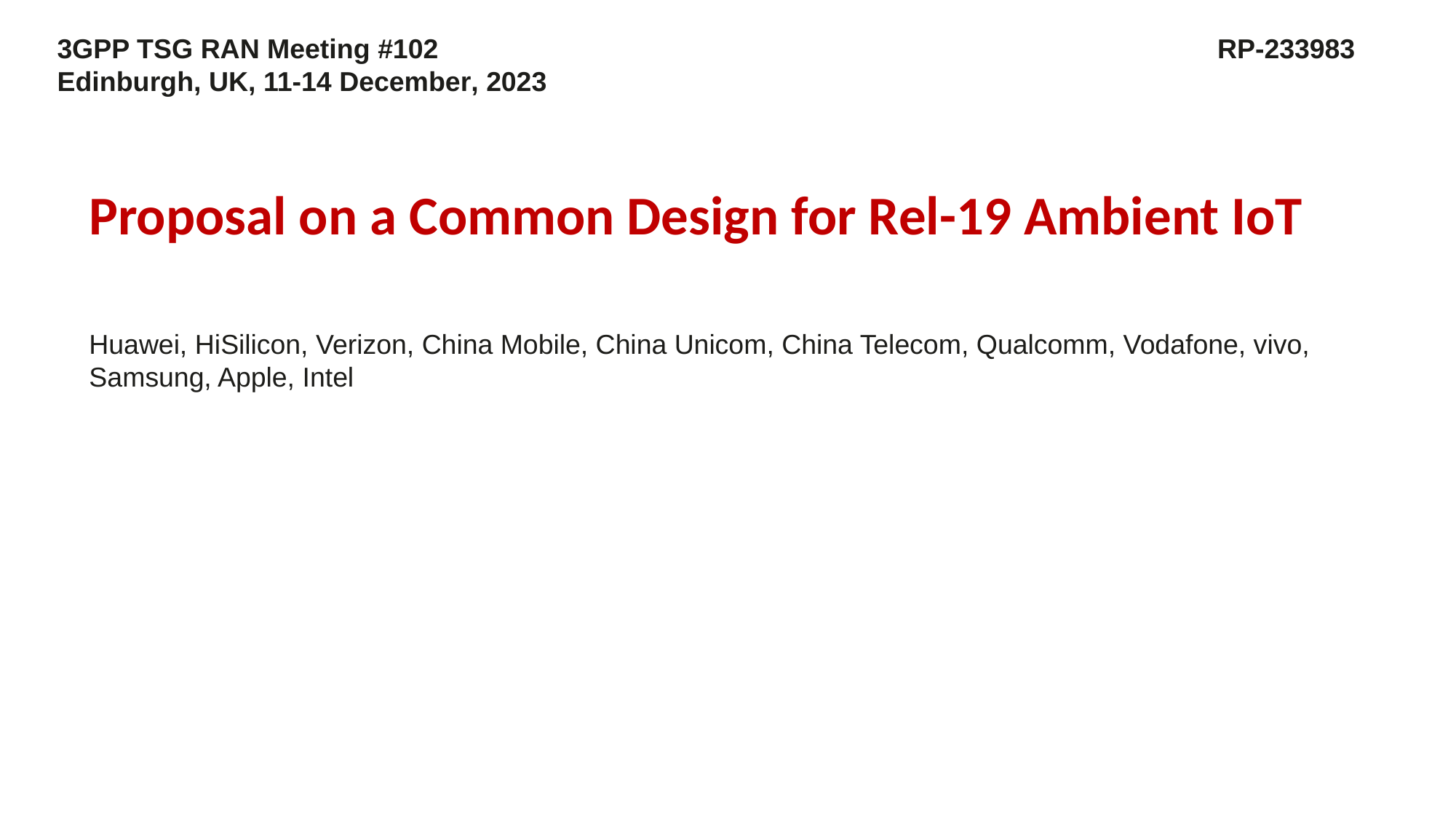

3GPP TSG RAN Meeting #102							         RP-233983
Edinburgh, UK, 11-14 December, 2023
Proposal on a Common Design for Rel-19 Ambient IoT
Huawei, HiSilicon, Verizon, China Mobile, China Unicom, China Telecom, Qualcomm, Vodafone, vivo, Samsung, Apple, Intel